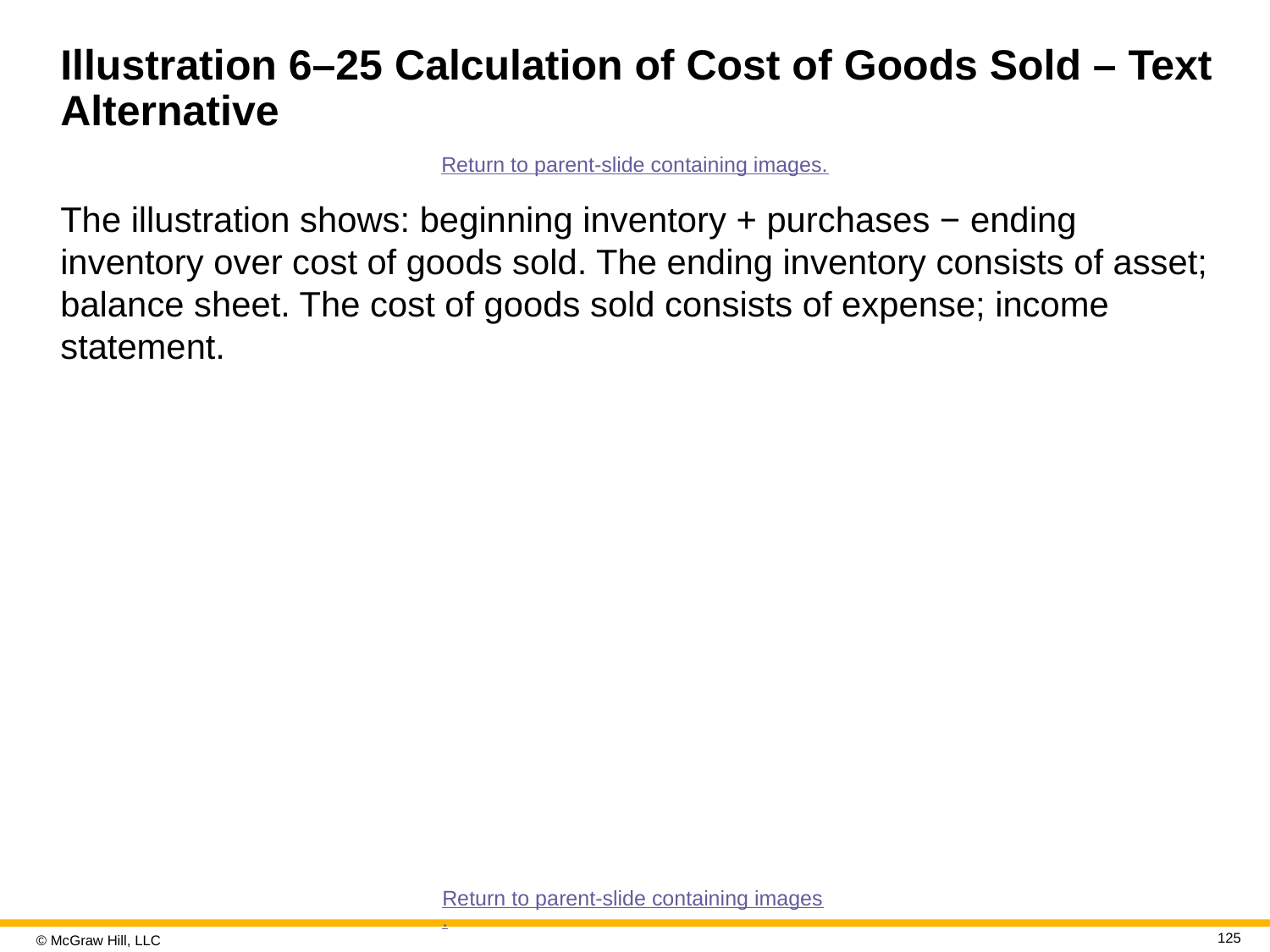

# Illustration 6–25 Calculation of Cost of Goods Sold – Text Alternative
Return to parent-slide containing images.
The illustration shows: beginning inventory + purchases − ending inventory over cost of goods sold. The ending inventory consists of asset; balance sheet. The cost of goods sold consists of expense; income statement.
Return to parent-slide containing images.
125